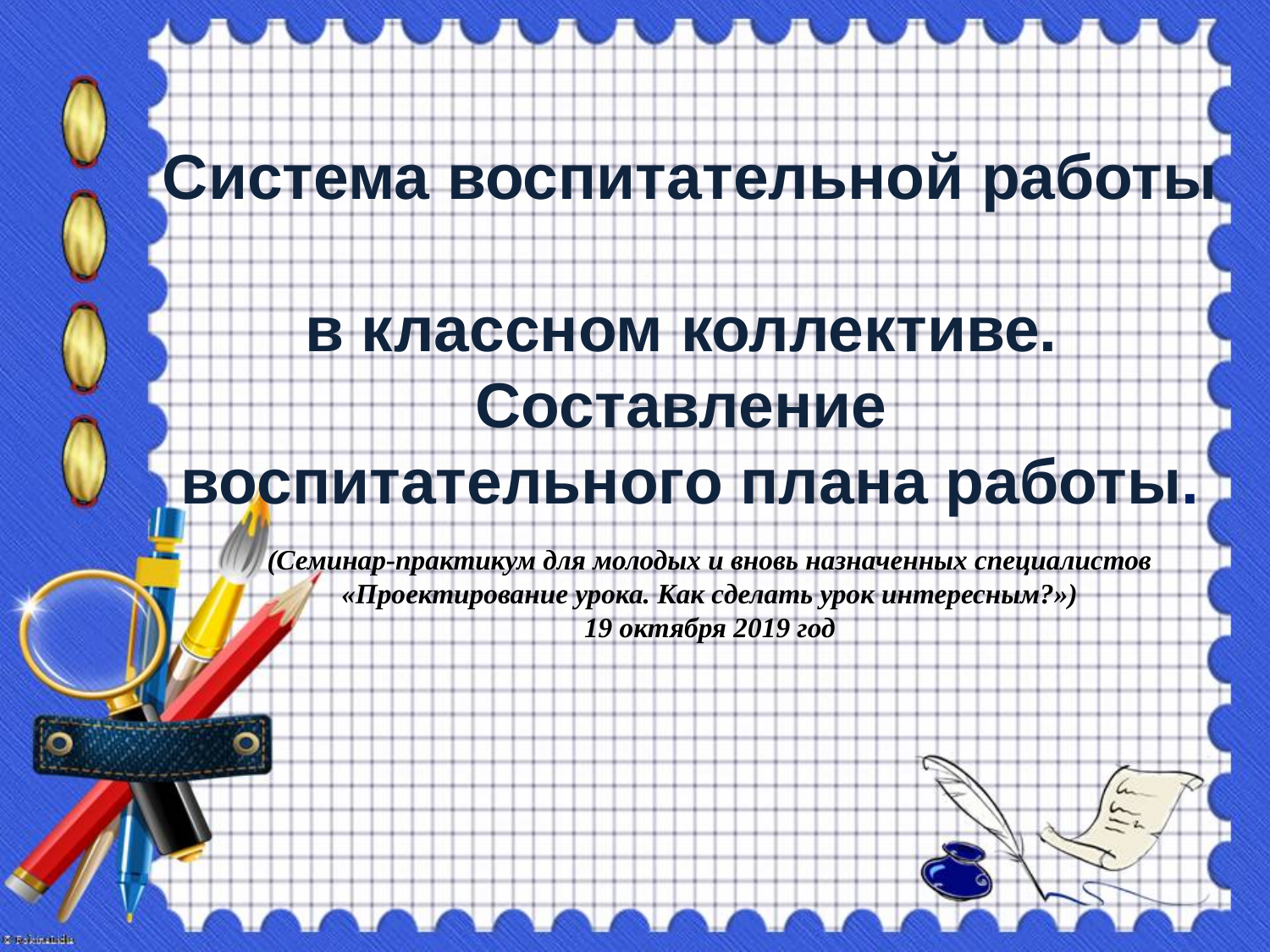

# Система воспитательной работы в классном коллективе. Составление воспитательного плана работы.
(Семинар-практикум для молодых и вновь назначенных специалистов
«Проектирование урока. Как сделать урок интересным?»)
19 октября 2019 год